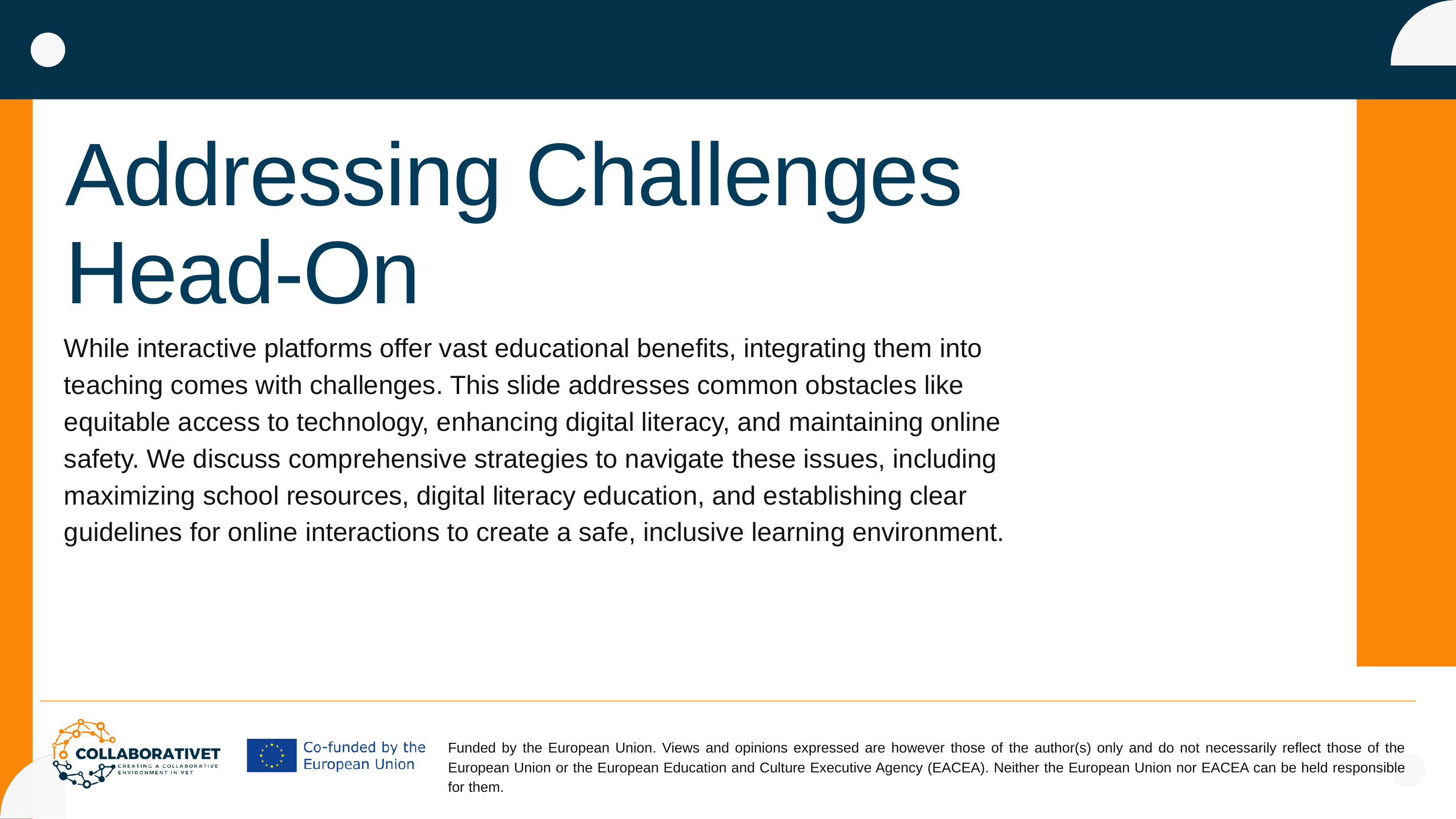

Addressing Challenges Head-On
While interactive platforms offer vast educational benefits, integrating them into teaching comes with challenges. This slide addresses common obstacles like equitable access to technology, enhancing digital literacy, and maintaining online safety. We discuss comprehensive strategies to navigate these issues, including maximizing school resources, digital literacy education, and establishing clear guidelines for online interactions to create a safe, inclusive learning environment.

Funded by the European Union. Views and opinions expressed are however those of the author(s) only and do not necessarily reflect those of the European Union or the European Education and Culture Executive Agency (EACEA). Neither the European Union nor EACEA can be held responsible for them.